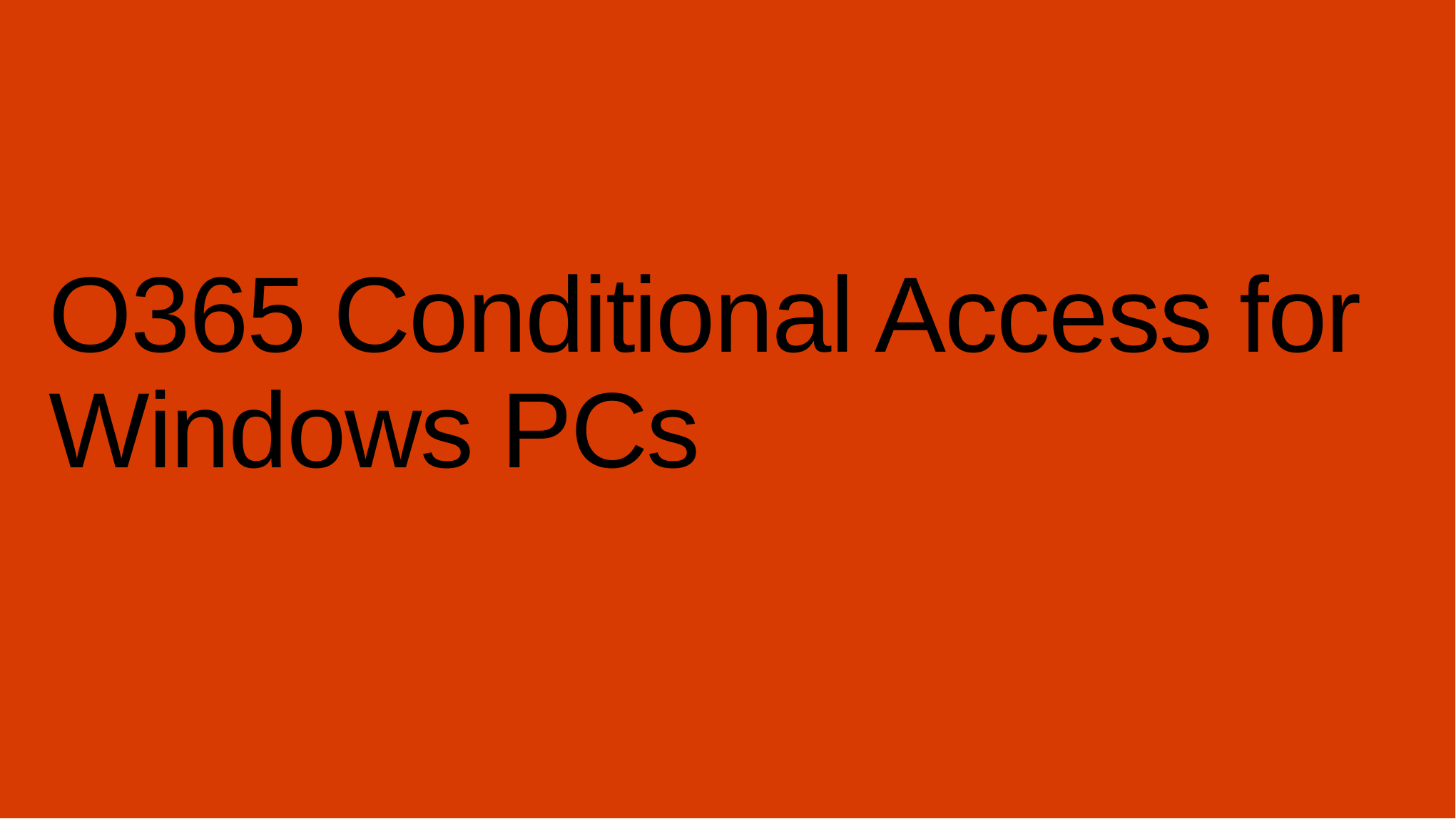

# O365 Conditional Access for Windows PCs